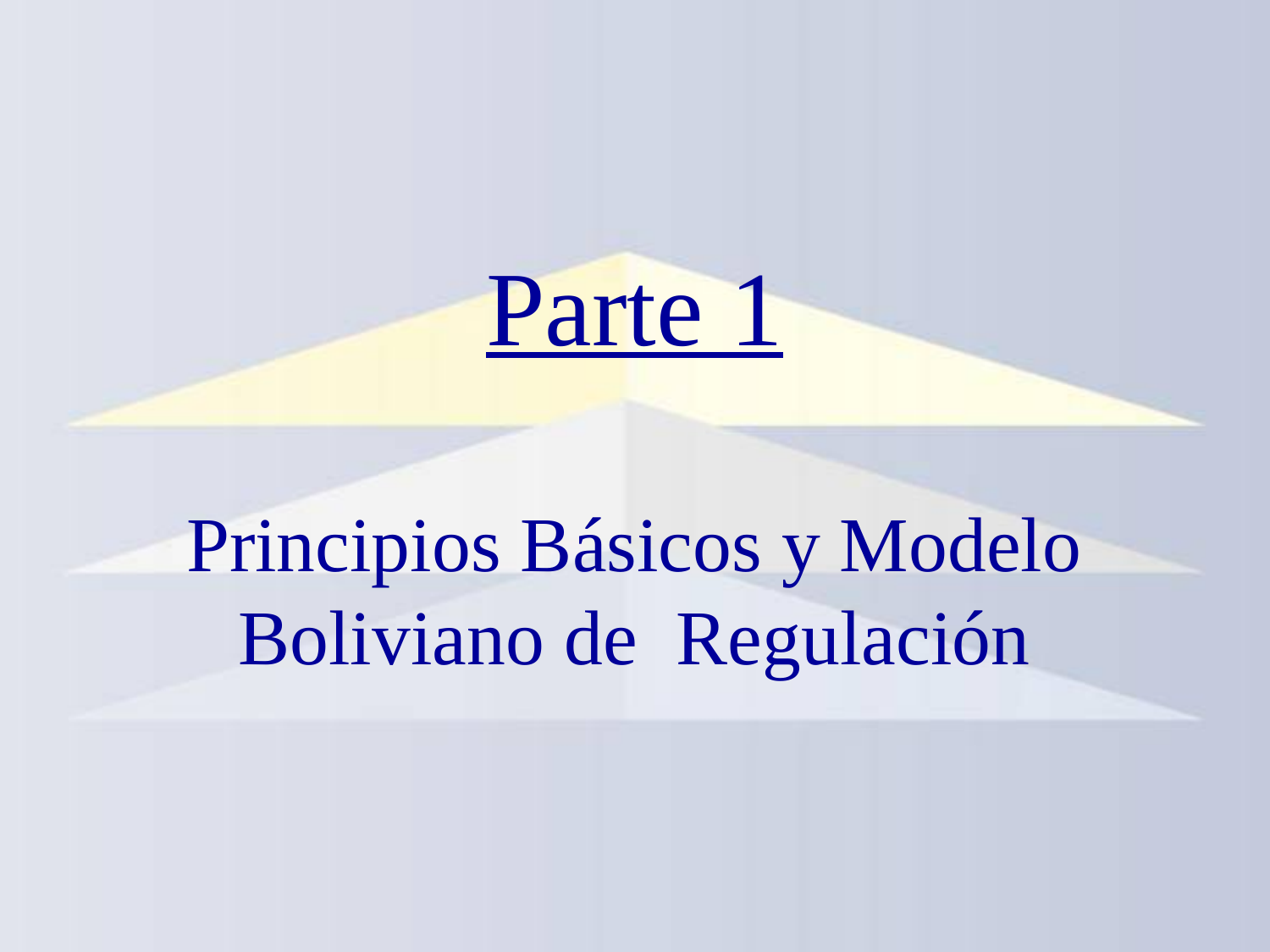

# Parte 1 Principios Básicos y Modelo Boliviano de  Regulación